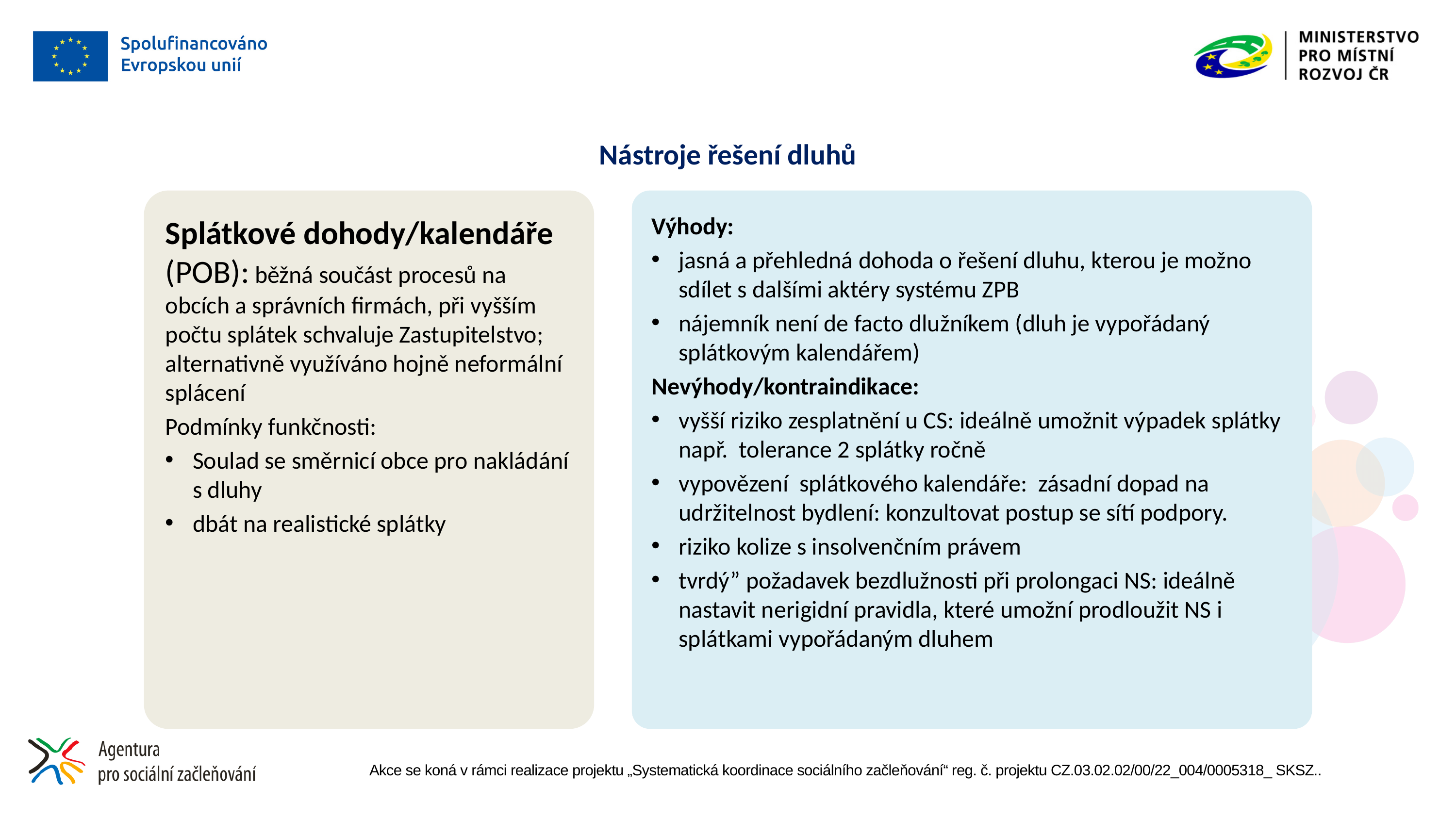

# Nástroje řešení dluhů
Splátkové dohody/kalendáře (POB): běžná součást procesů na obcích a správních firmách, při vyšším počtu splátek schvaluje Zastupitelstvo; alternativně využíváno hojně neformální splácení
Podmínky funkčnosti:
Soulad se směrnicí obce pro nakládání s dluhy
dbát na realistické splátky

Výhody:
jasná a přehledná dohoda o řešení dluhu, kterou je možno sdílet s dalšími aktéry systému ZPB
nájemník není de facto dlužníkem (dluh je vypořádaný splátkovým kalendářem)
Nevýhody/kontraindikace:
vyšší riziko zesplatnění u CS: ideálně umožnit výpadek splátky např.  tolerance 2 splátky ročně
vypovězení  splátkového kalendáře:  zásadní dopad na udržitelnost bydlení: konzultovat postup se sítí podpory.
riziko kolize s insolvenčním právem
tvrdý” požadavek bezdlužnosti při prolongaci NS: ideálně nastavit nerigidní pravidla, které umožní prodloužit NS i splátkami vypořádaným dluhem